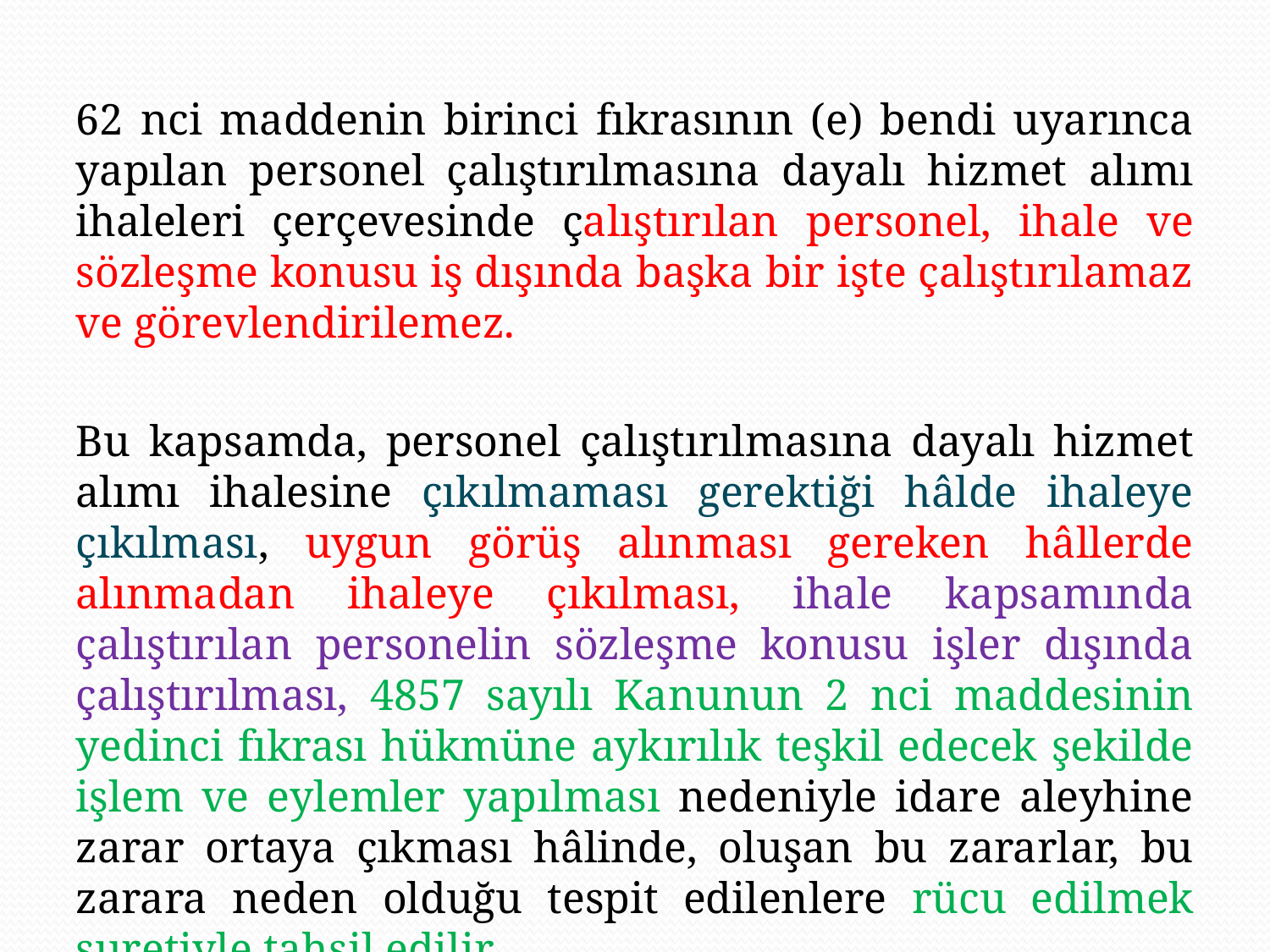

62 nci maddenin birinci fıkrasının (e) bendi uyarınca yapılan personel çalıştırılmasına dayalı hizmet alımı ihaleleri çerçevesinde çalıştırılan personel, ihale ve sözleşme konusu iş dışında başka bir işte çalıştırılamaz ve görevlendirilemez.

Bu kapsamda, personel çalıştırılmasına dayalı hizmet alımı ihalesine çıkılmaması gerektiği hâlde ihaleye çıkılması, uygun görüş alınması gereken hâllerde alınmadan ihaleye çıkılması, ihale kapsamında çalıştırılan personelin sözleşme konusu işler dışında çalıştırılması, 4857 sayılı Kanunun 2 nci maddesinin yedinci fıkrası hükmüne aykırılık teşkil edecek şekilde işlem ve eylemler yapılması nedeniyle idare aleyhine zarar ortaya çıkması hâlinde, oluşan bu zararlar, bu zarara neden olduğu tespit edilenlere rücu edilmek suretiyle tahsil edilir.